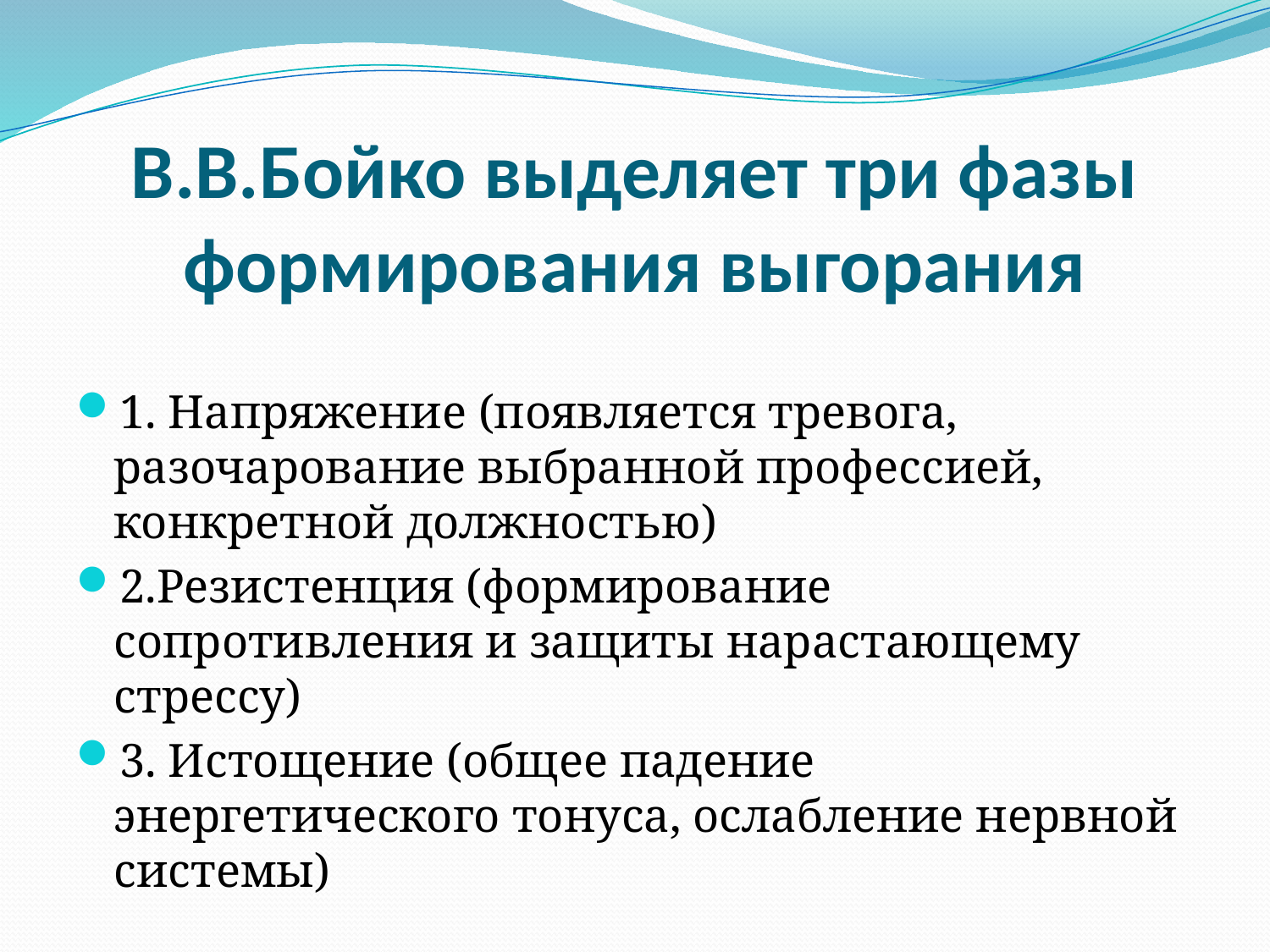

# В.В.Бойко выделяет три фазы формирования выгорания
1. Напряжение (появляется тревога, разочарование выбранной профессией, конкретной должностью)
2.Резистенция (формирование сопротивления и защиты нарастающему стрессу)
3. Истощение (общее падение энергетического тонуса, ослабление нервной системы)